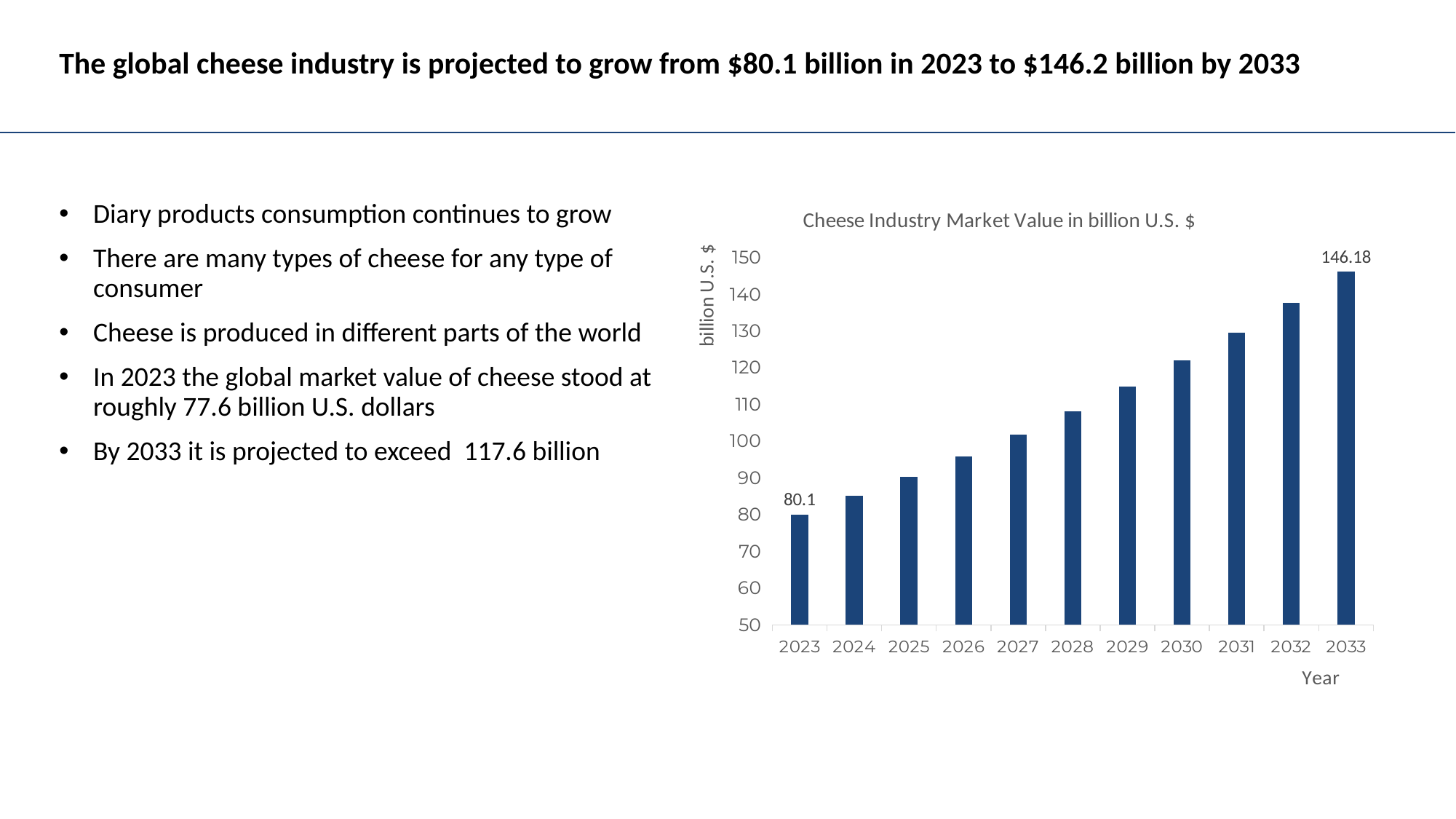

# The global cheese industry is projected to grow from $80.1 billion in 2023 to $146.2 billion by 2033
Diary products consumption continues to grow
There are many types of cheese for any type of consumer
Cheese is produced in different parts of the world
In 2023 the global market value of cheese stood at roughly 77.6 billion U.S. dollars
By 2033 it is projected to exceed  117.6 billion

### Chart: Cheese Industry Market Value in billion U.S. $

| Category | Cheese Sales |
|---|---|
| 2023 | 80.1 |
| 2024 | 85.0662 |
| 2025 | 90.3403044 |
| 2026 | 95.94140327 |
| 2027 | 101.8897703 |
| 2028 | 108.206936 |
| 2029 | 114.9157661 |
| 2030 | 122.0405436 |
| 2031 | 129.6070573 |
| 2032 | 137.6426948 |
| 2033 | 146.1765419 |